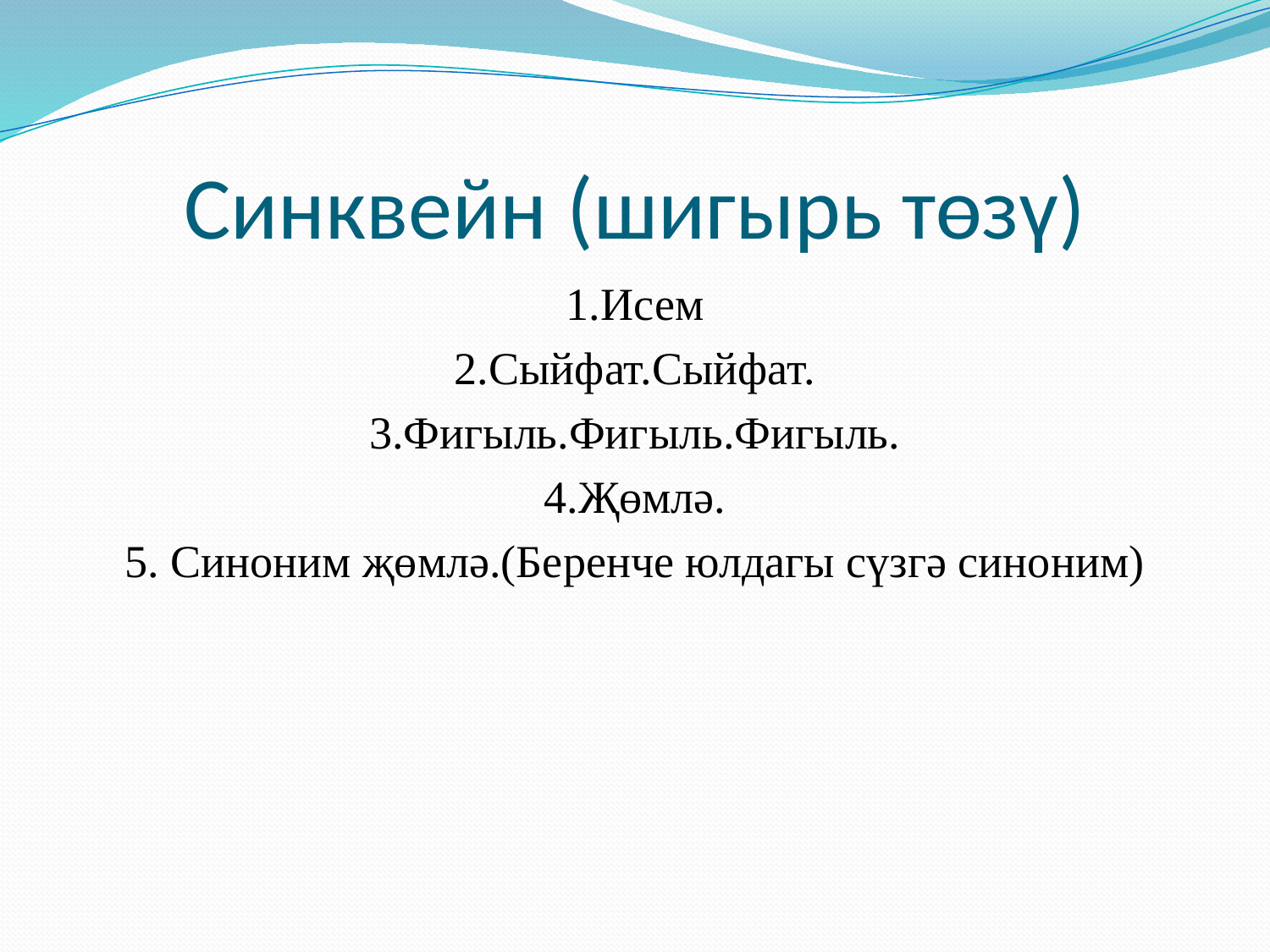

# Синквейн (шигырь төзү)
1.Исем
2.Сыйфат.Сыйфат.
3.Фигыль.Фигыль.Фигыль.
4.Җөмлә.
5. Синоним җөмлә.(Беренче юлдагы сүзгә синоним)